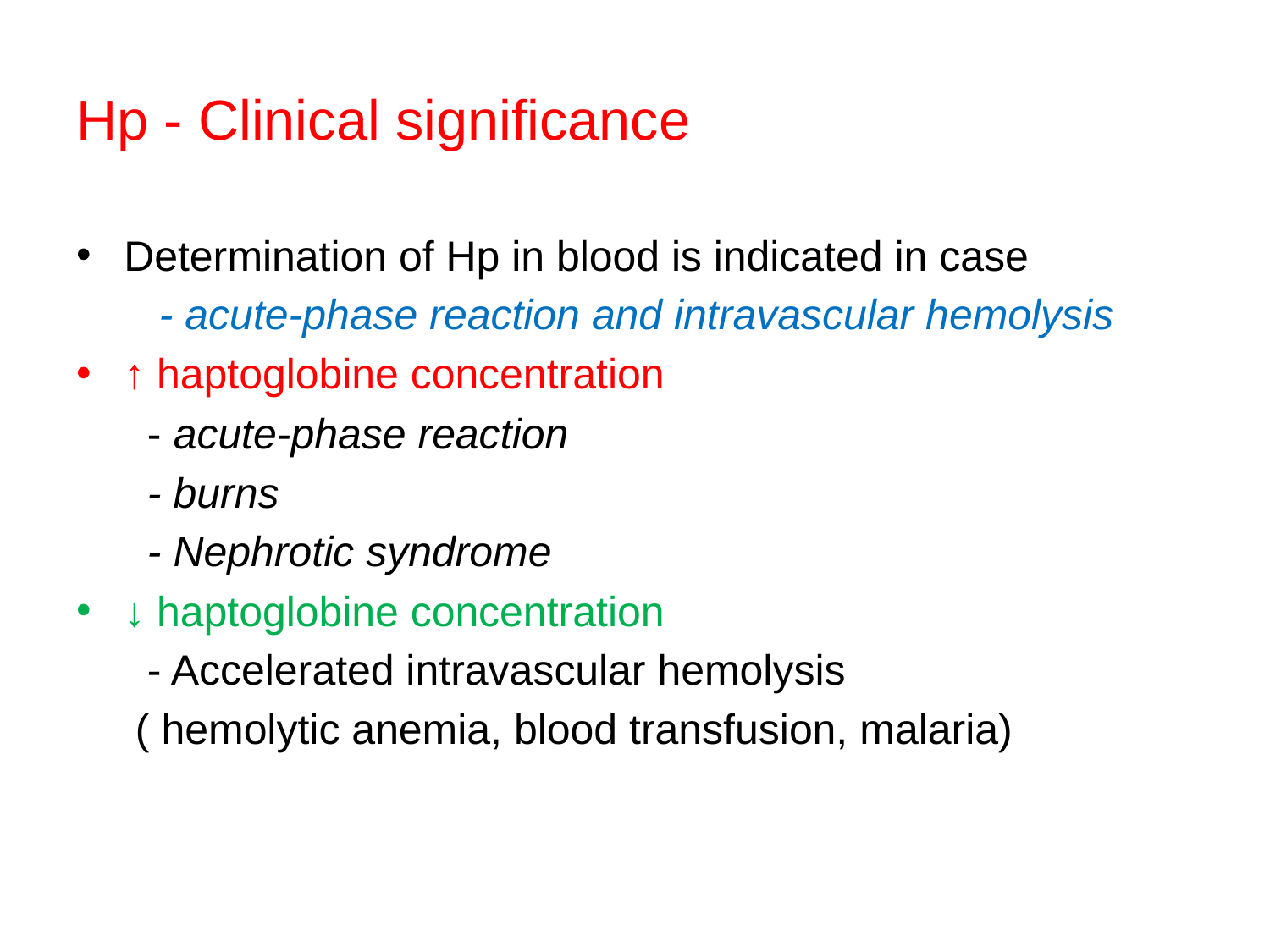

# Hp - Clinical significance
Determination of Hp in blood is indicated in case
       - acute-phase reaction and intravascular hemolysis
↑ haptoglobine concentration
      - acute-phase reaction
      - burns
      - Nephrotic syndrome
↓ haptoglobine concentration
      - Accelerated intravascular hemolysis
     ( hemolytic anemia, blood transfusion, malaria)